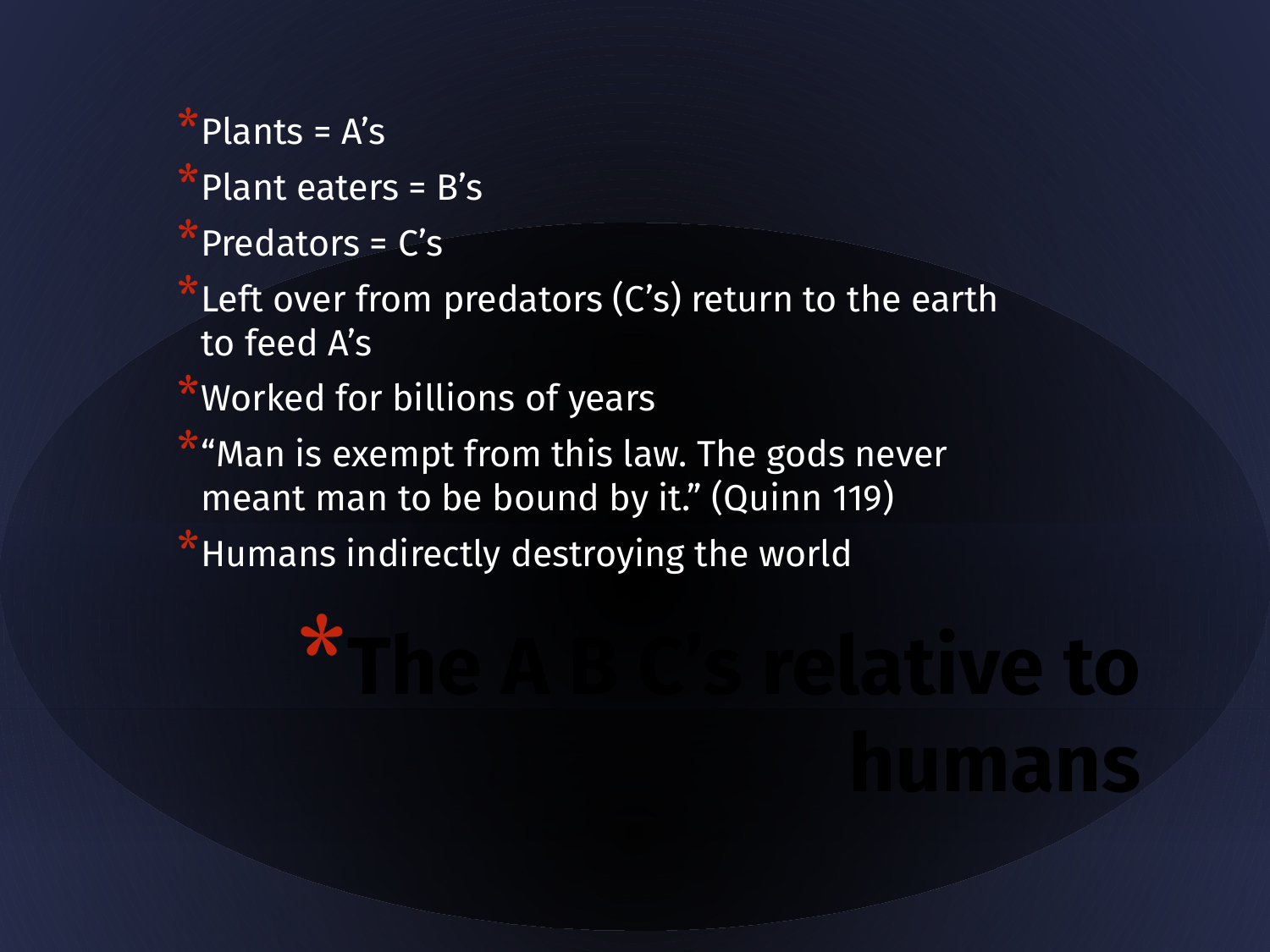

Plants = A’s
Plant eaters = B’s
Predators = C’s
Left over from predators (C’s) return to the earth to feed A’s
Worked for billions of years
“Man is exempt from this law. The gods never meant man to be bound by it.” (Quinn 119)
Humans indirectly destroying the world
# The A B C’s relative to humans